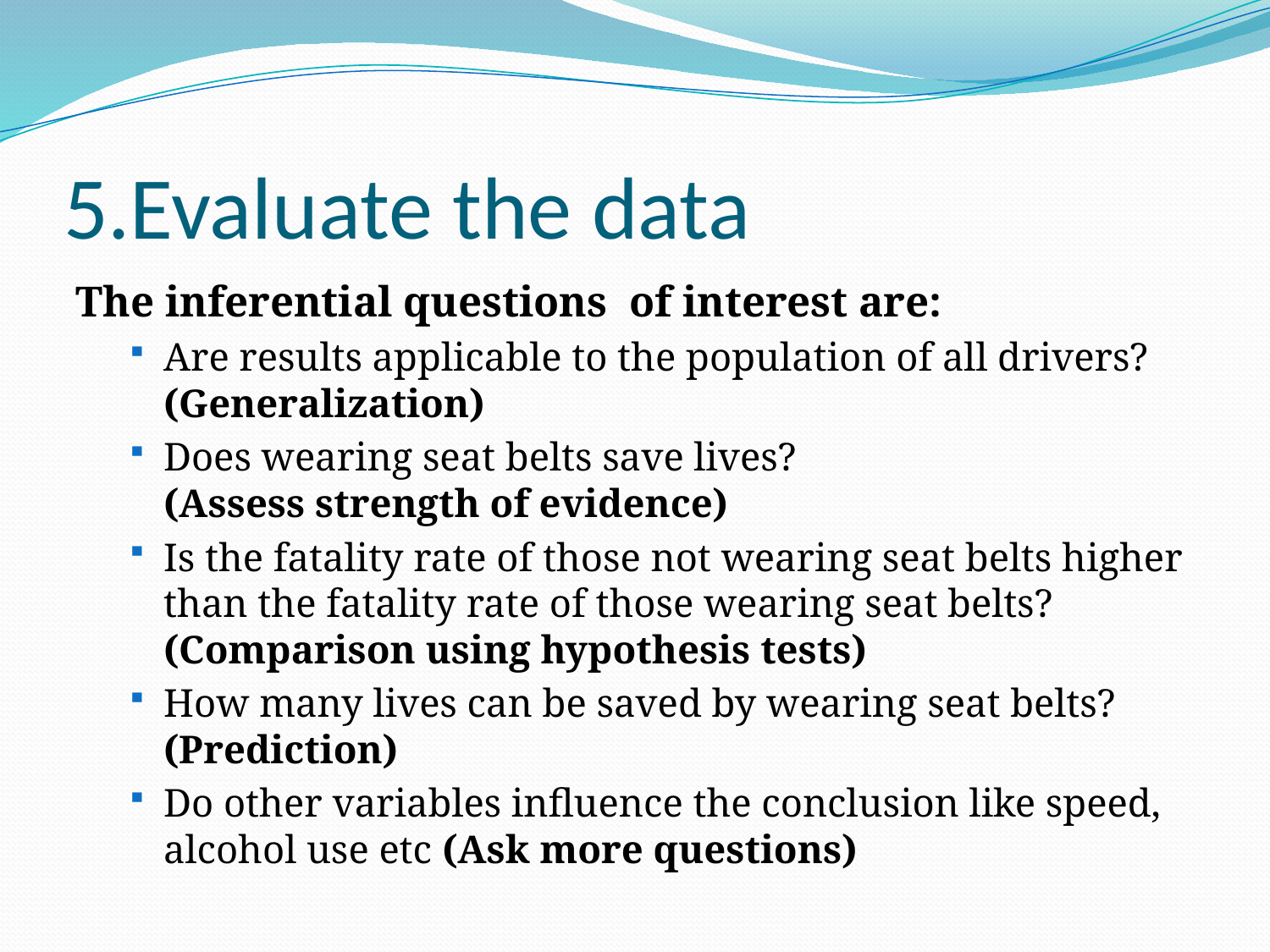

# 5.Evaluate the data
The inferential questions  of interest are:
Are results applicable to the population of all drivers? (Generalization)
Does wearing seat belts save lives?                                    (Assess strength of evidence)
Is the fatality rate of those not wearing seat belts higher than the fatality rate of those wearing seat belts? (Comparison using hypothesis tests)
How many lives can be saved by wearing seat belts? (Prediction)
Do other variables influence the conclusion like speed, alcohol use etc (Ask more questions)